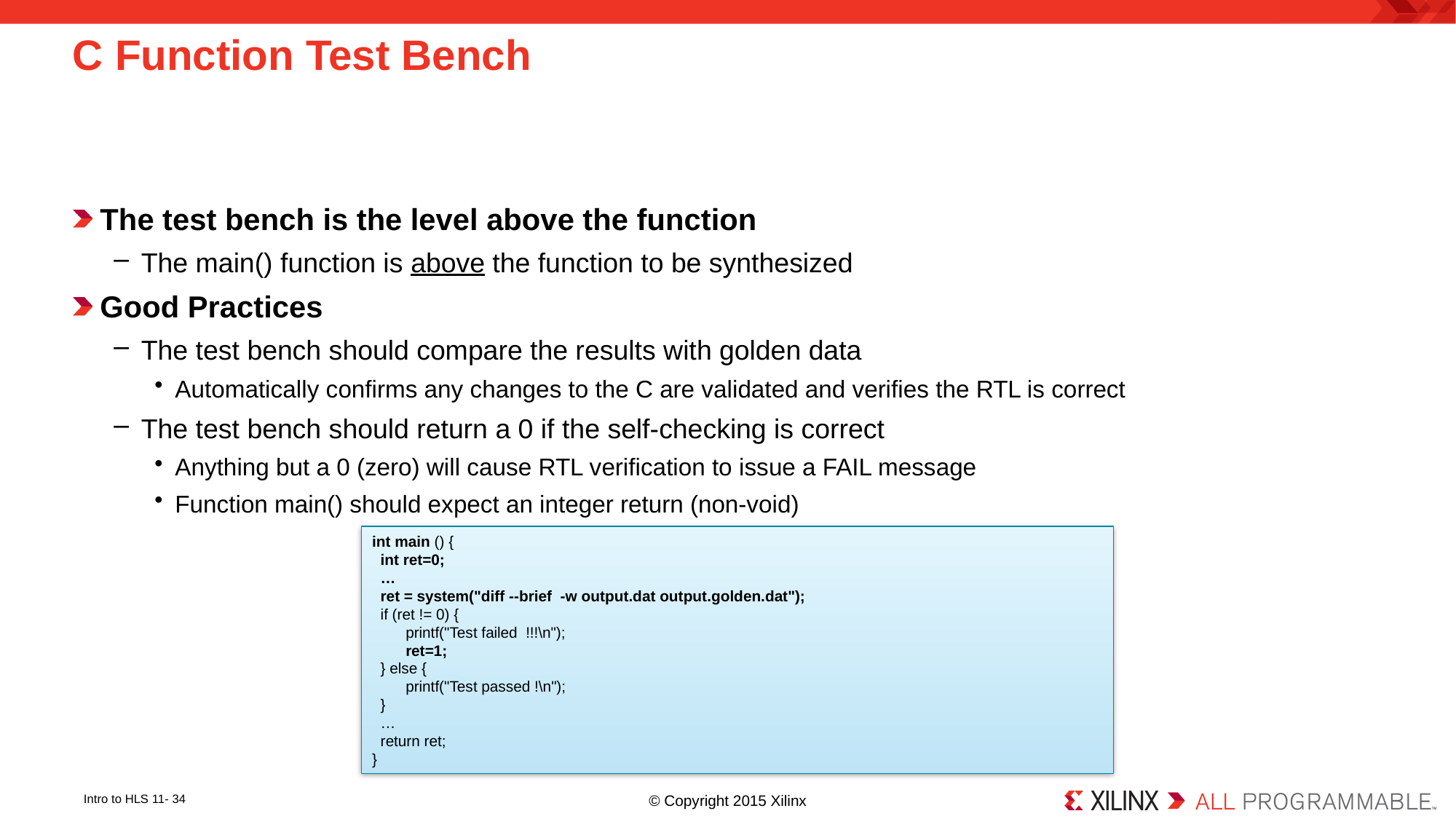

# C Function Test Bench
The test bench is the level above the function
The main() function is above the function to be synthesized
Good Practices
The test bench should compare the results with golden data
Automatically confirms any changes to the C are validated and verifies the RTL is correct
The test bench should return a 0 if the self-checking is correct
Anything but a 0 (zero) will cause RTL verification to issue a FAIL message
Function main() should expect an integer return (non-void)

int main () {
  int ret=0;
  …
  ret = system("diff --brief  -w output.dat output.golden.dat");
  if (ret != 0) {
        printf("Test failed  !!!\n");
        ret=1;
  } else {
        printf("Test passed !\n");
  }
  …
  return ret;
}
Intro to HLS 11- 34
© Copyright 2015 Xilinx